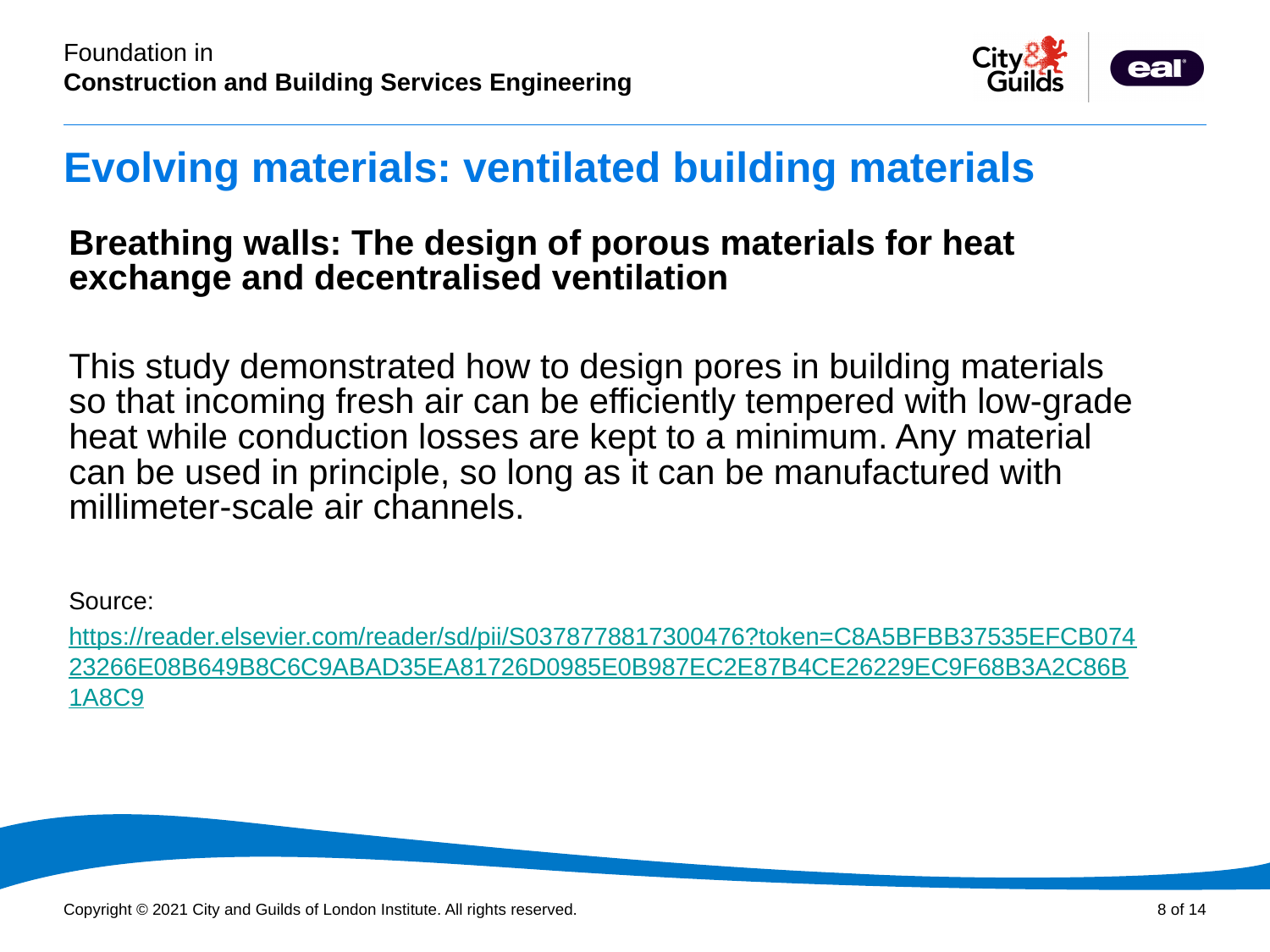

# Evolving materials: ventilated building materials
Breathing walls: The design of porous materials for heat exchange and decentralised ventilation

This study demonstrated how to design pores in building materials so that incoming fresh air can be efficiently tempered with low-grade heat while conduction losses are kept to a minimum. Any material can be used in principle, so long as it can be manufactured with millimeter-scale air channels.

Source: https://reader.elsevier.com/reader/sd/pii/S0378778817300476?token=C8A5BFBB37535EFCB07423266E08B649B8C6C9ABAD35EA81726D0985E0B987EC2E87B4CE26229EC9F68B3A2C86B1A8C9